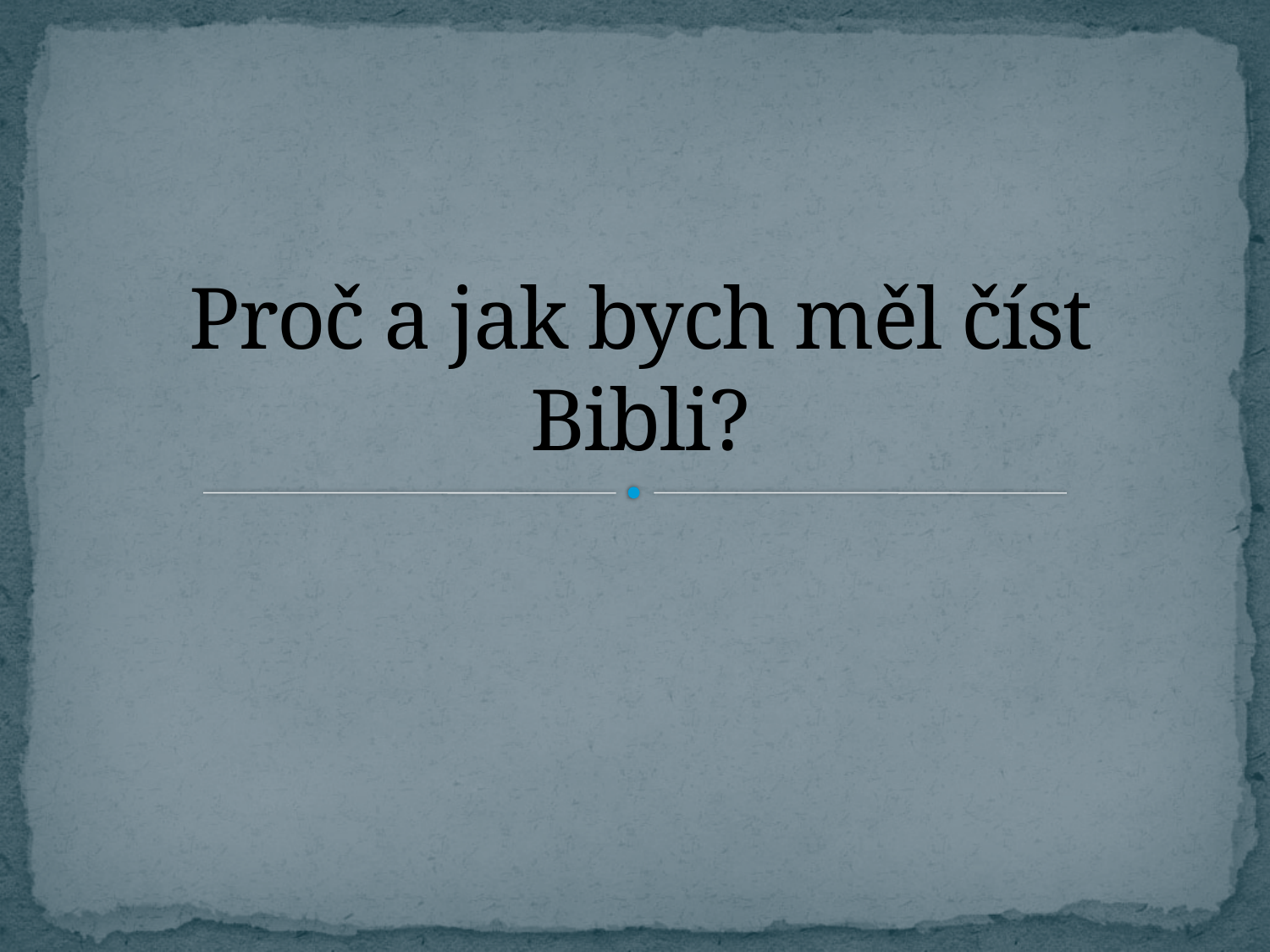

# Proč a jak bych měl číst Bibli?